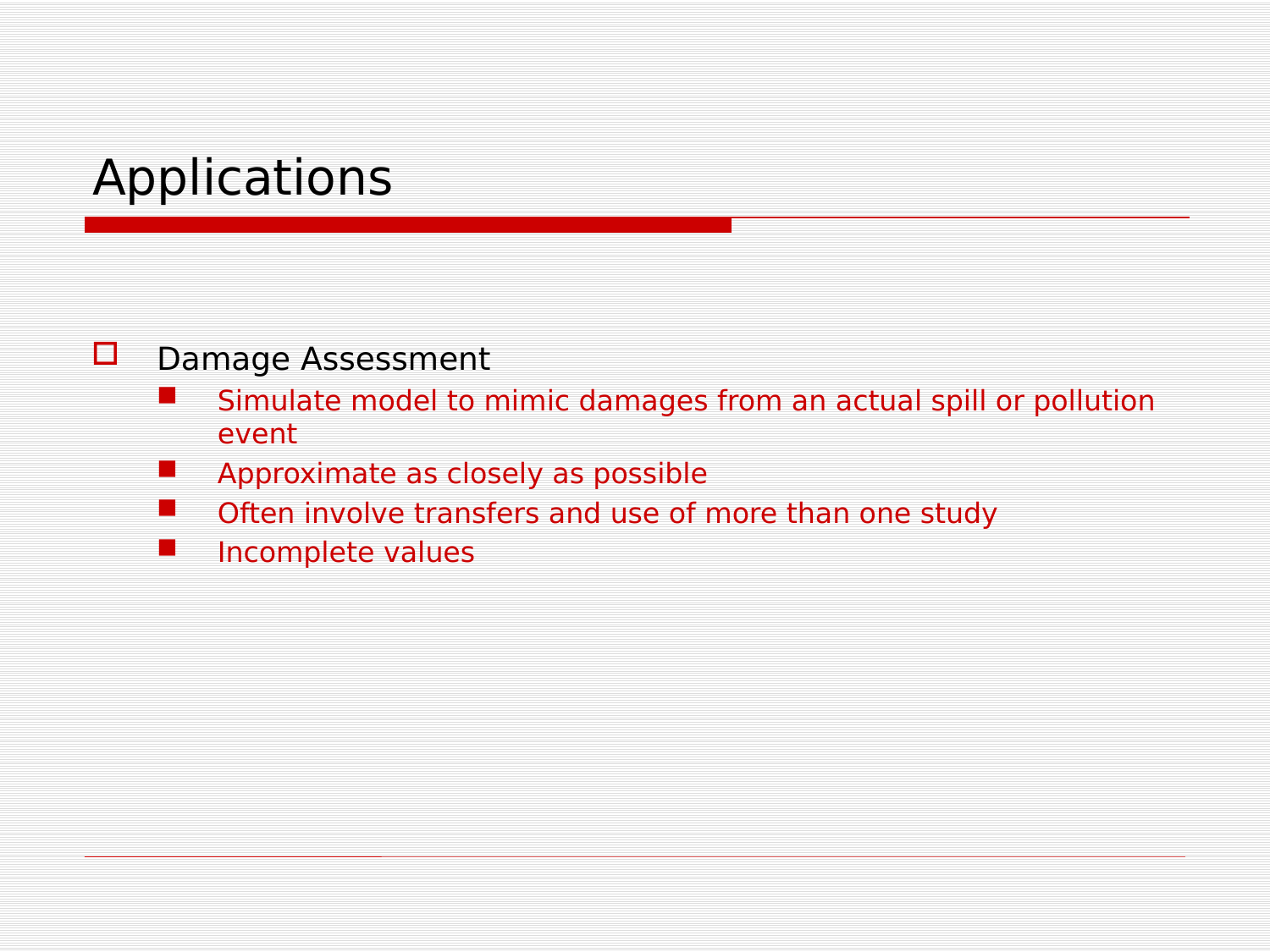

# Applications

Damage Assessment
Simulate model to mimic damages from an actual spill or pollution event
Approximate as closely as possible
Often involve transfers and use of more than one study
Incomplete values